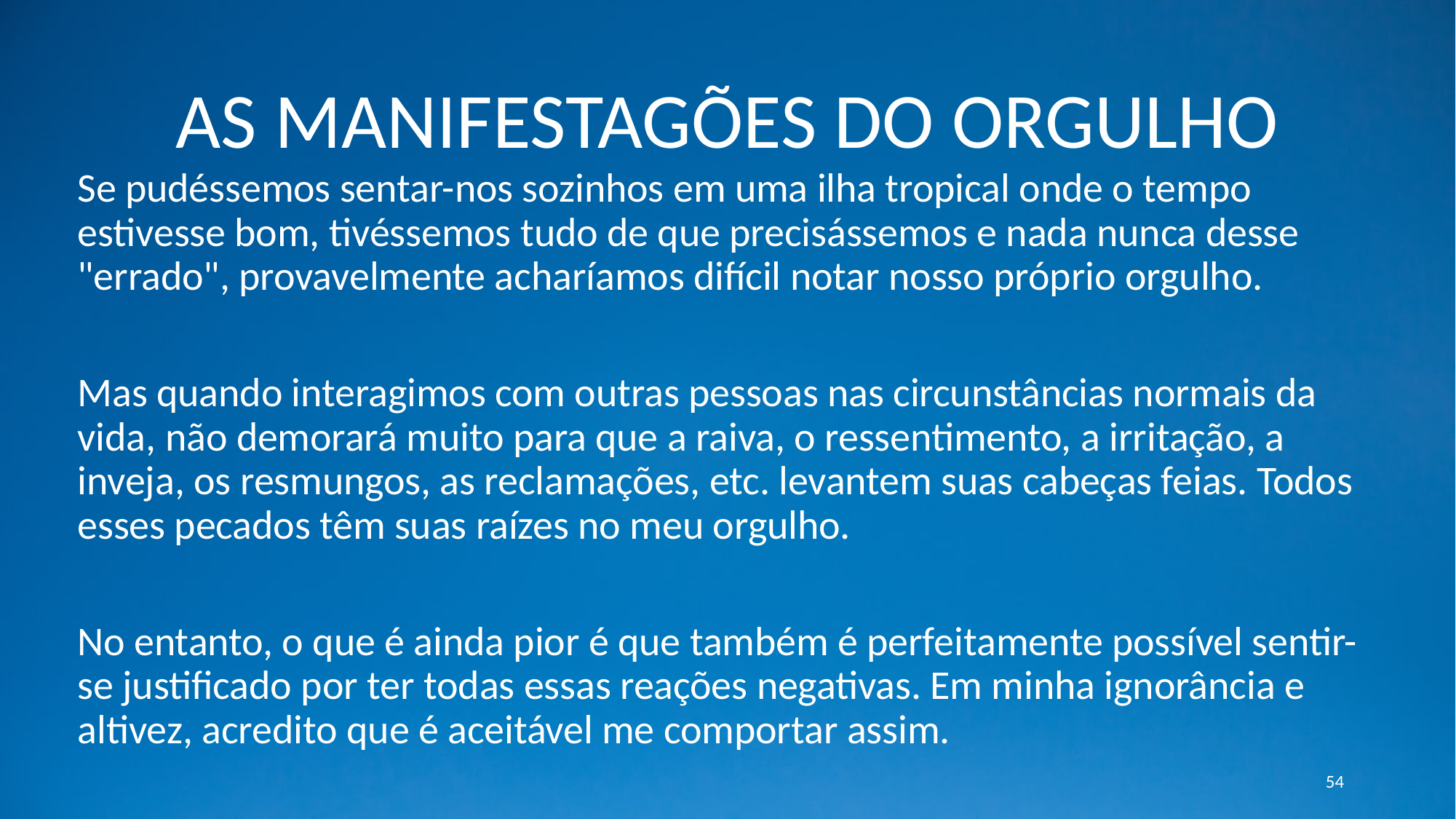

# AS MANIFESTAGÕES DO ORGULHO
Se pudéssemos sentar-nos sozinhos em uma ilha tropical onde o tempo estivesse bom, tivéssemos tudo de que precisássemos e nada nunca desse "errado", provavelmente acharíamos difícil notar nosso próprio orgulho.

Mas quando interagimos com outras pessoas nas circunstâncias normais da vida, não demorará muito para que a raiva, o ressentimento, a irritação, a inveja, os resmungos, as reclamações, etc. levantem suas cabeças feias. Todos esses pecados têm suas raízes no meu orgulho.

No entanto, o que é ainda pior é que também é perfeitamente possível sentir-se justificado por ter todas essas reações negativas. Em minha ignorância e altivez, acredito que é aceitável me comportar assim.

54